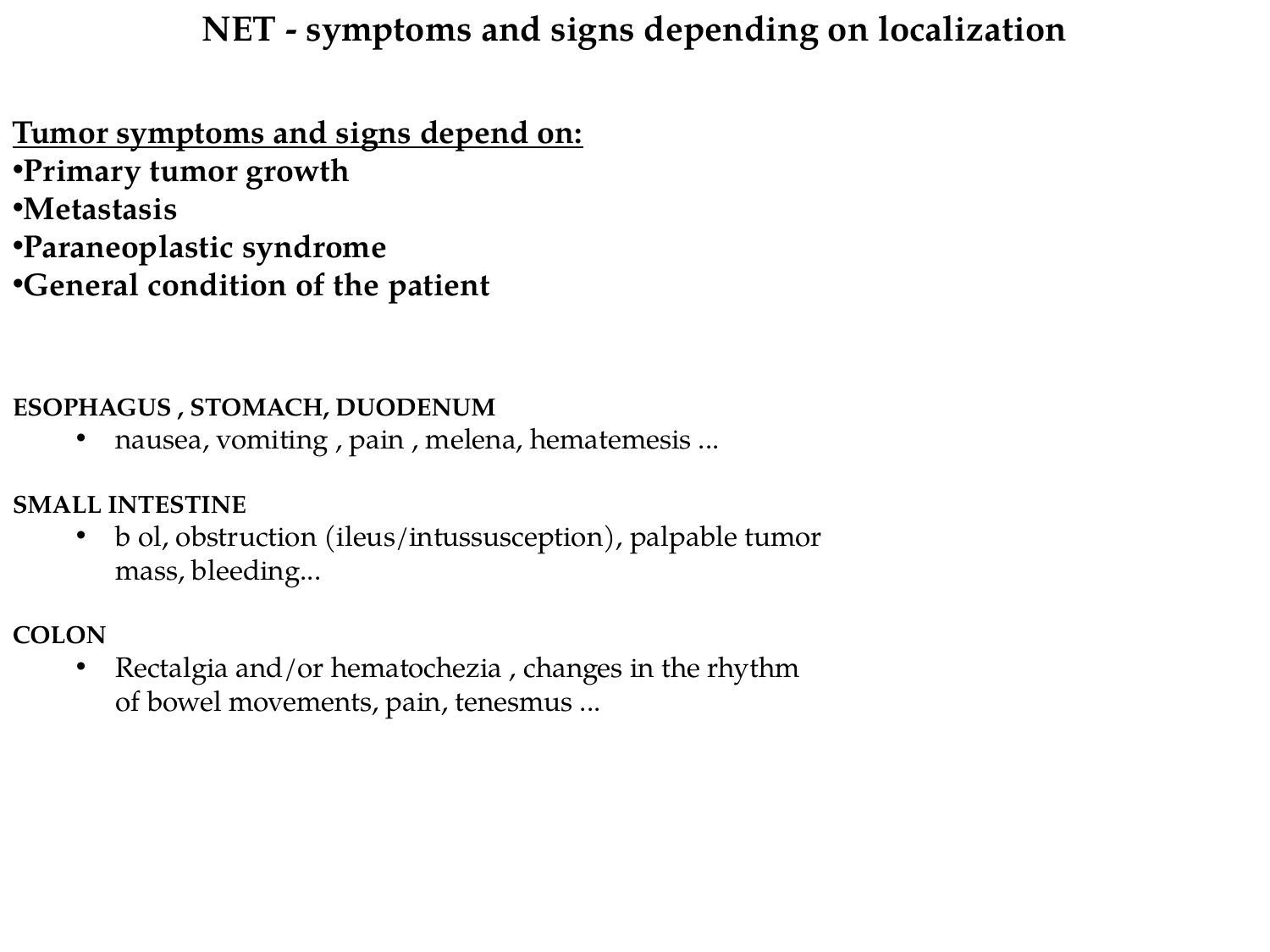

NET - symptoms and signs depending on localization
Tumor symptoms and signs depend on:
Primary tumor growth
Metastasis
Paraneoplastic syndrome
General condition of the patient

ESOPHAGUS , STOMACH, DUODENUM
nausea, vomiting , pain , melena, hematemesis ...

SMALL INTESTINE
b ol, obstruction (ileus/intussusception), palpable tumor mass, bleeding...

COLON
Rectalgia and/or hematochezia , changes in the rhythm of bowel movements, pain, tenesmus ...